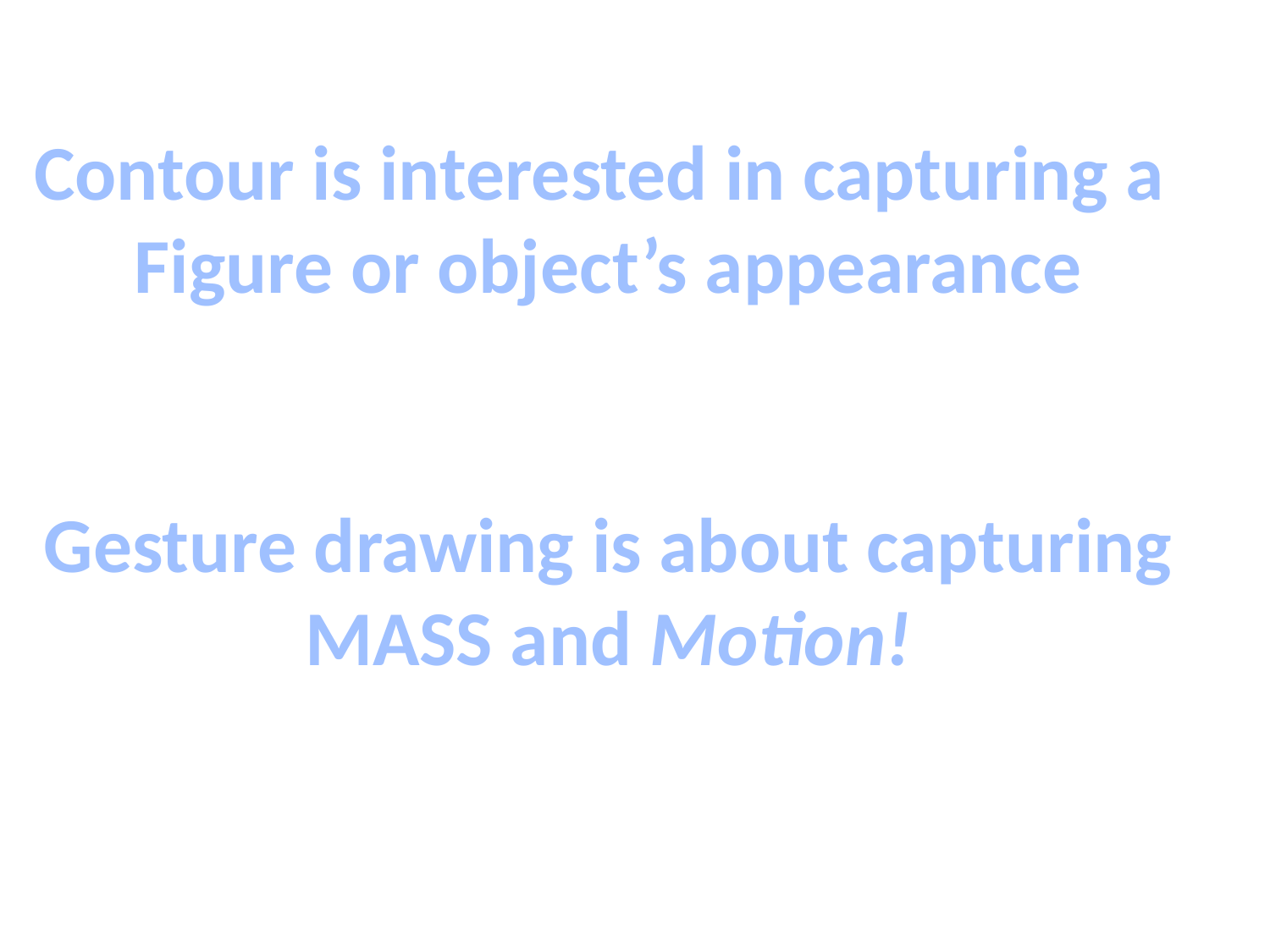

Contour is interested in capturing a
Figure or object’s appearance

Gesture drawing is about capturing
MASS and Motion!